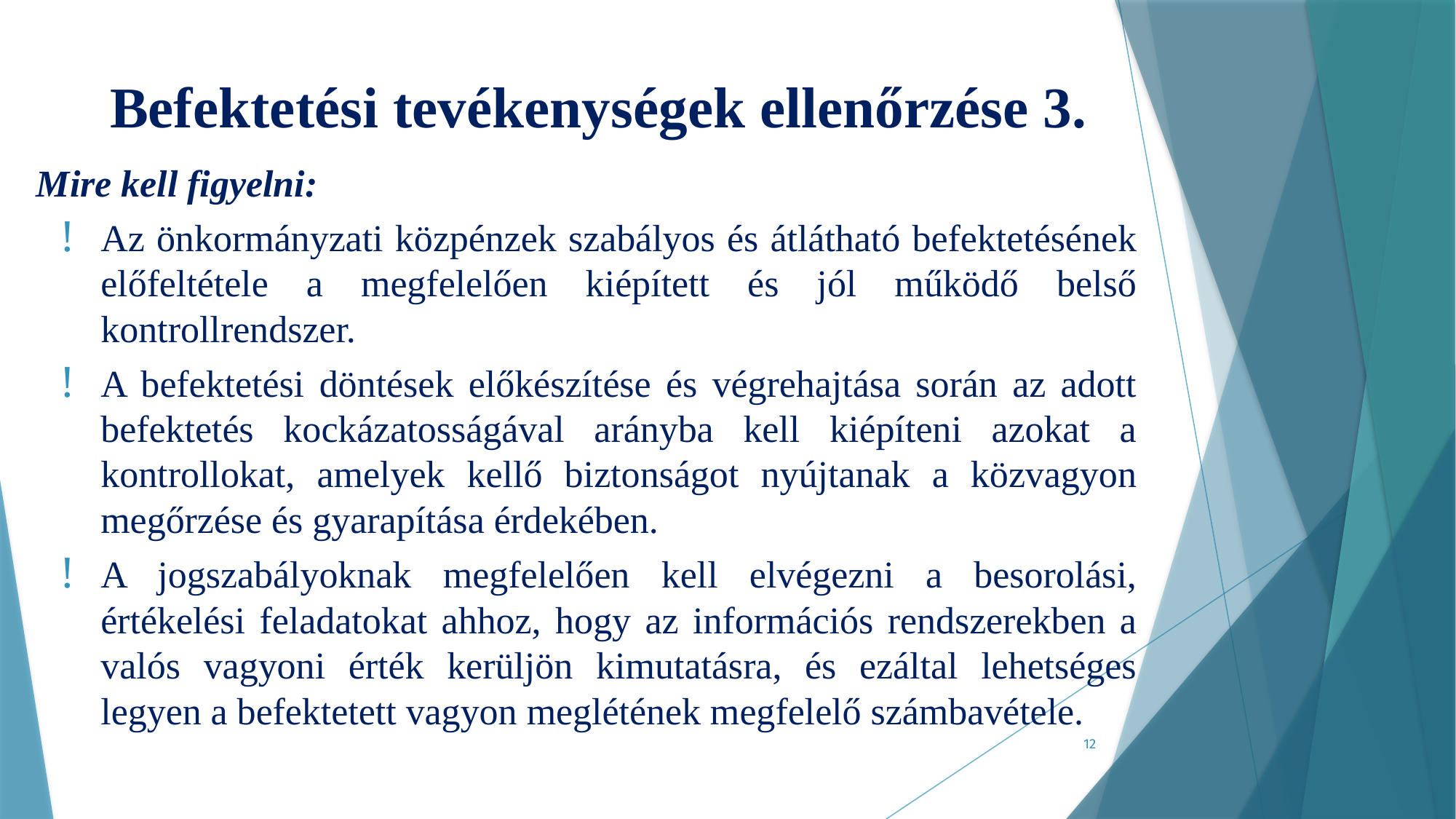

# Befektetési tevékenységek ellenőrzése 3.
Mire kell figyelni:
Az önkormányzati közpénzek szabályos és átlátható befektetésének előfeltétele a megfelelően kiépített és jól működő belső kontrollrendszer.
A befektetési döntések előkészítése és végrehajtása során az adott befektetés kockázatosságával arányba kell kiépíteni azokat a kontrollokat, amelyek kellő biztonságot nyújtanak a közvagyon megőrzése és gyarapítása érdekében.
A jogszabályoknak megfelelően kell elvégezni a besorolási, értékelési feladatokat ahhoz, hogy az információs rendszerekben a valós vagyoni érték kerüljön kimutatásra, és ezáltal lehetséges legyen a befektetett vagyon meglétének megfelelő számbavétele.
12